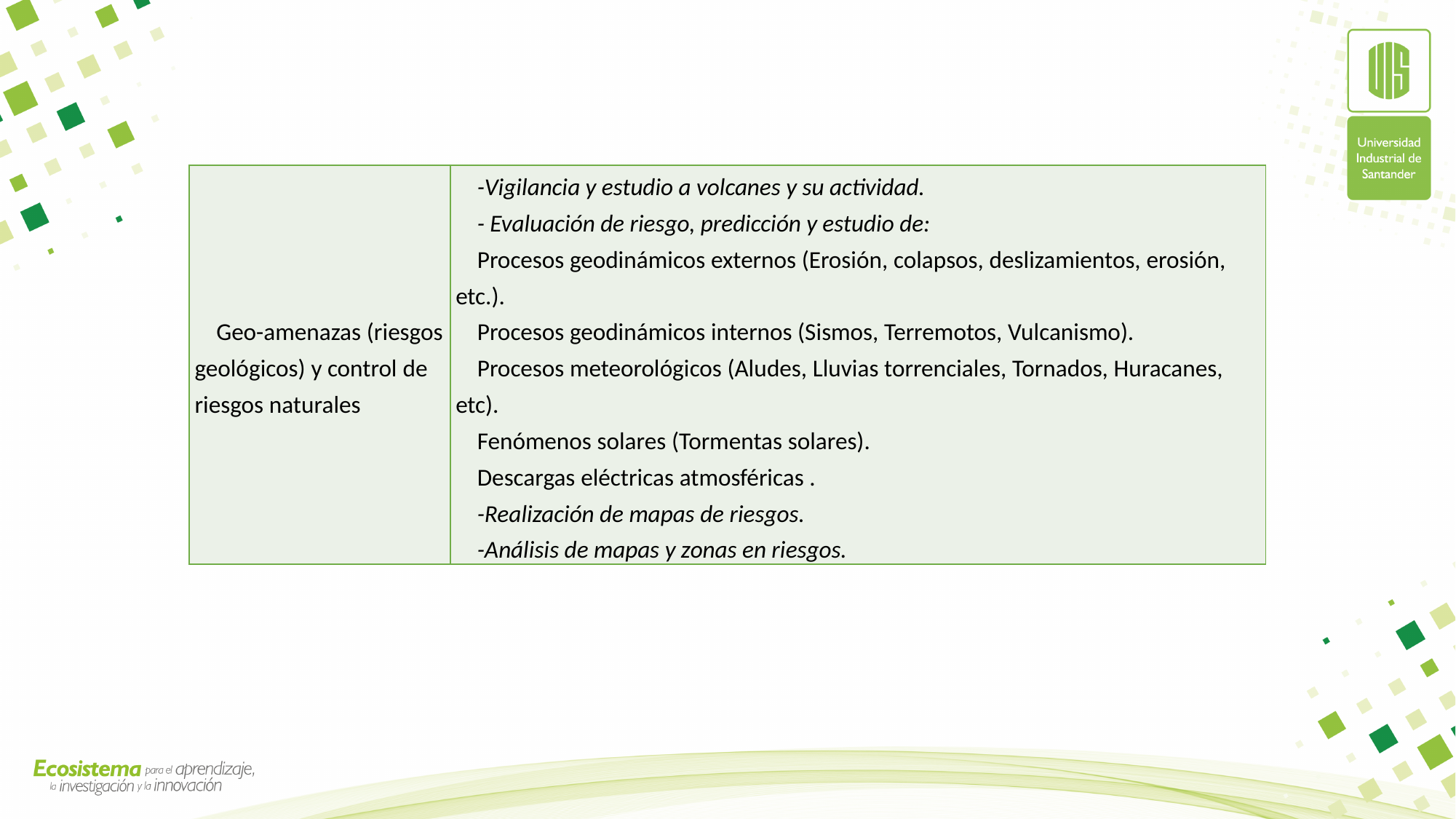

| Geo-amenazas (riesgos geológicos) y control de riesgos naturales | -Vigilancia y estudio a volcanes y su actividad. - Evaluación de riesgo, predicción y estudio de: Procesos geodinámicos externos (Erosión, colapsos, deslizamientos, erosión, etc.). Procesos geodinámicos internos (Sismos, Terremotos, Vulcanismo). Procesos meteorológicos (Aludes, Lluvias torrenciales, Tornados, Huracanes, etc). Fenómenos solares (Tormentas solares). Descargas eléctricas atmosféricas . -Realización de mapas de riesgos. -Análisis de mapas y zonas en riesgos. |
| --- | --- |